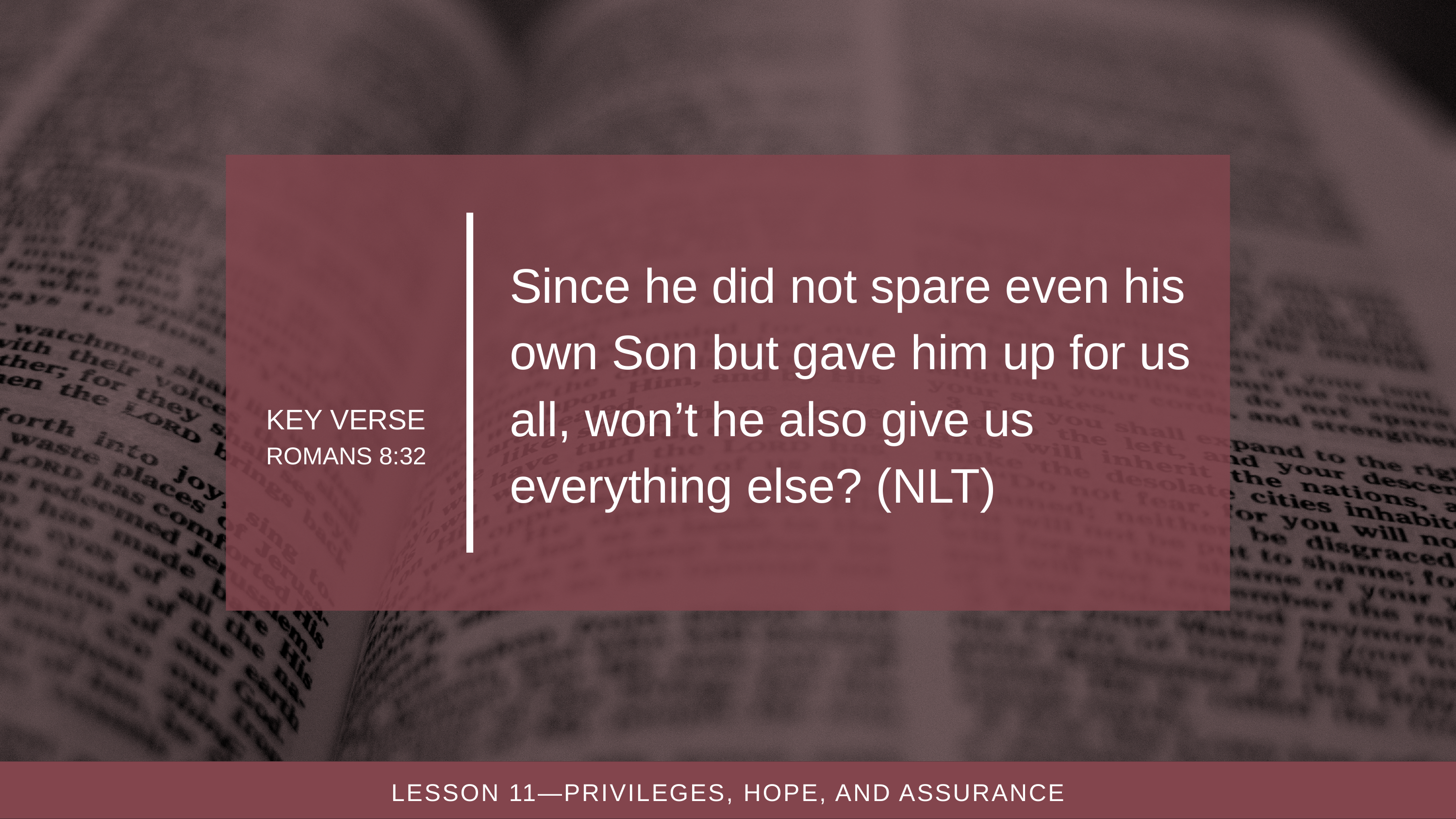

Since he did not spare even his
own Son but gave him up for us all, won’t he also give us everything else? (nlt)